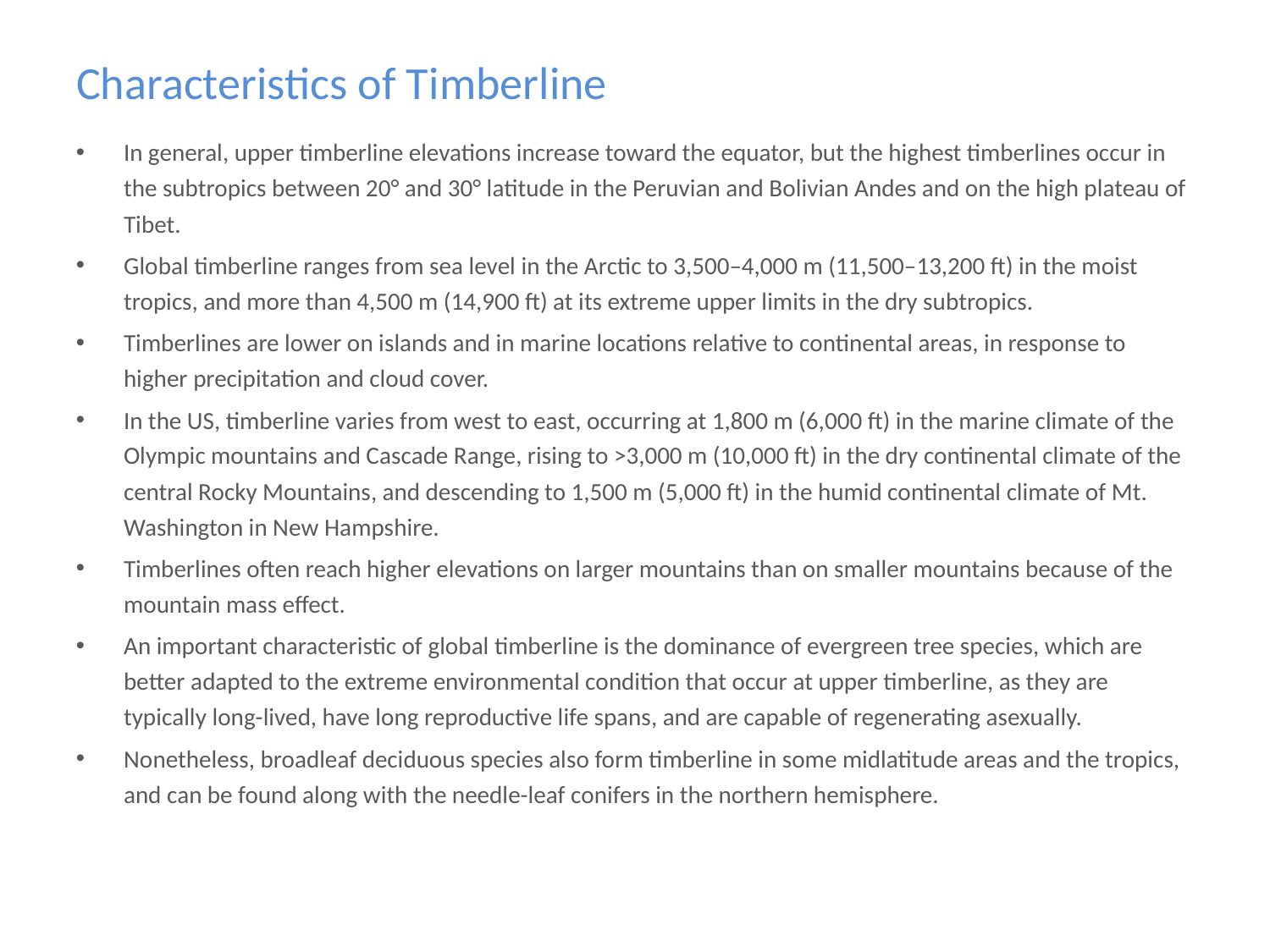

# Characteristics of Timberline
In general, upper timberline elevations increase toward the equator, but the highest timberlines occur in the subtropics between 20° and 30° latitude in the Peruvian and Bolivian Andes and on the high plateau of Tibet.
Global timberline ranges from sea level in the Arctic to 3,500–4,000 m (11,500–13,200 ft) in the moist tropics, and more than 4,500 m (14,900 ft) at its extreme upper limits in the dry subtropics.
Timberlines are lower on islands and in marine locations relative to continental areas, in response to higher precipitation and cloud cover.
In the US, timberline varies from west to east, occurring at 1,800 m (6,000 ft) in the marine climate of the Olympic mountains and Cascade Range, rising to >3,000 m (10,000 ft) in the dry continental climate of the central Rocky Mountains, and descending to 1,500 m (5,000 ft) in the humid continental climate of Mt. Washington in New Hampshire.
Timberlines often reach higher elevations on larger mountains than on smaller mountains because of the mountain mass effect.
An important characteristic of global timberline is the dominance of evergreen tree species, which are better adapted to the extreme environmental condition that occur at upper timberline, as they are typically long-lived, have long reproductive life spans, and are capable of regenerating asexually.
Nonetheless, broadleaf deciduous species also form timberline in some midlatitude areas and the tropics, and can be found along with the needle-leaf conifers in the northern hemisphere.